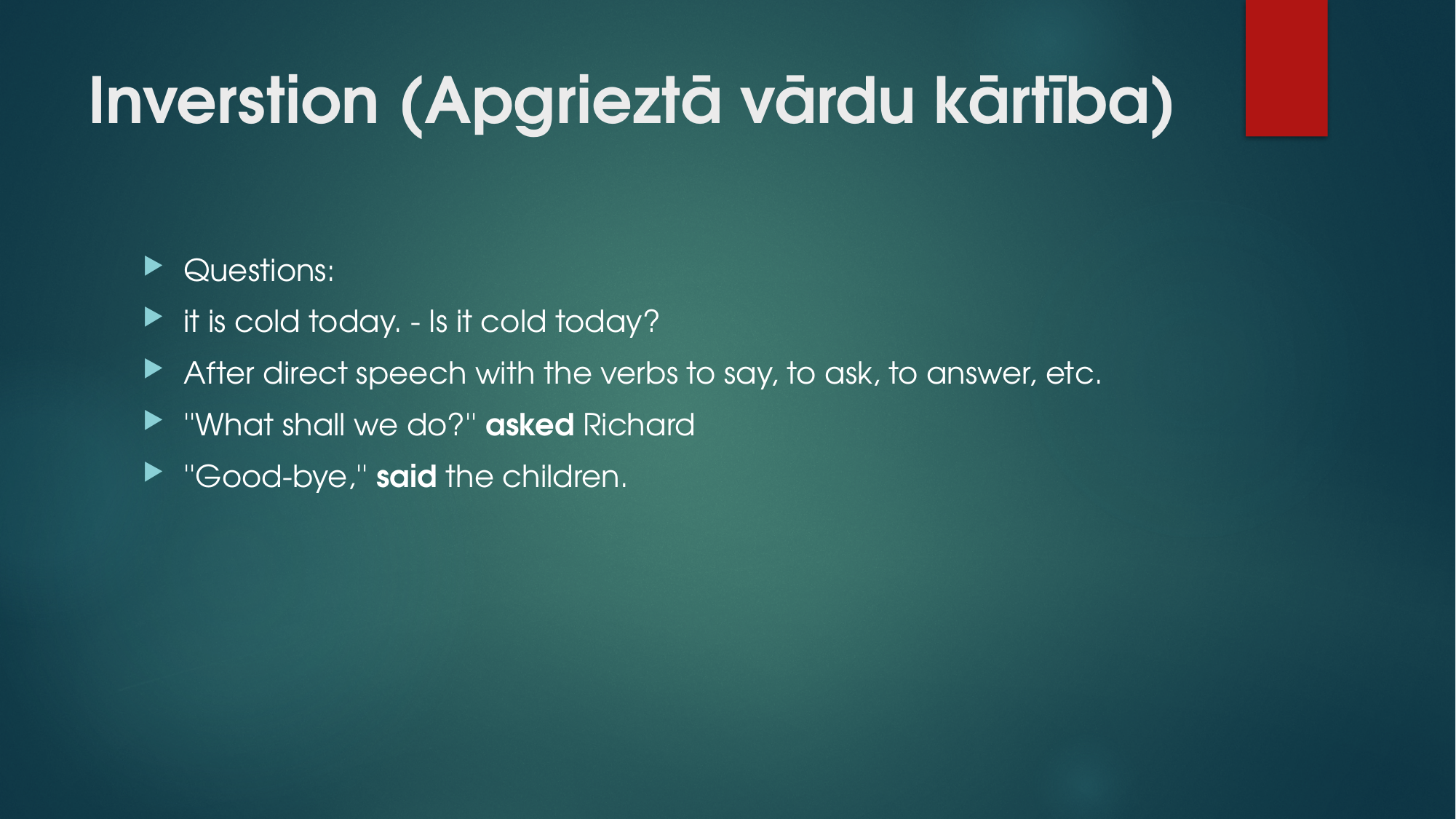

# Inverstion (Apgrieztā vārdu kārtība)
Questions:
it is cold today. - Is it cold today?
After direct speech with the verbs to say, to ask, to answer, etc.
''What shall we do?'' asked Richard
''Good-bye,'' said the children.